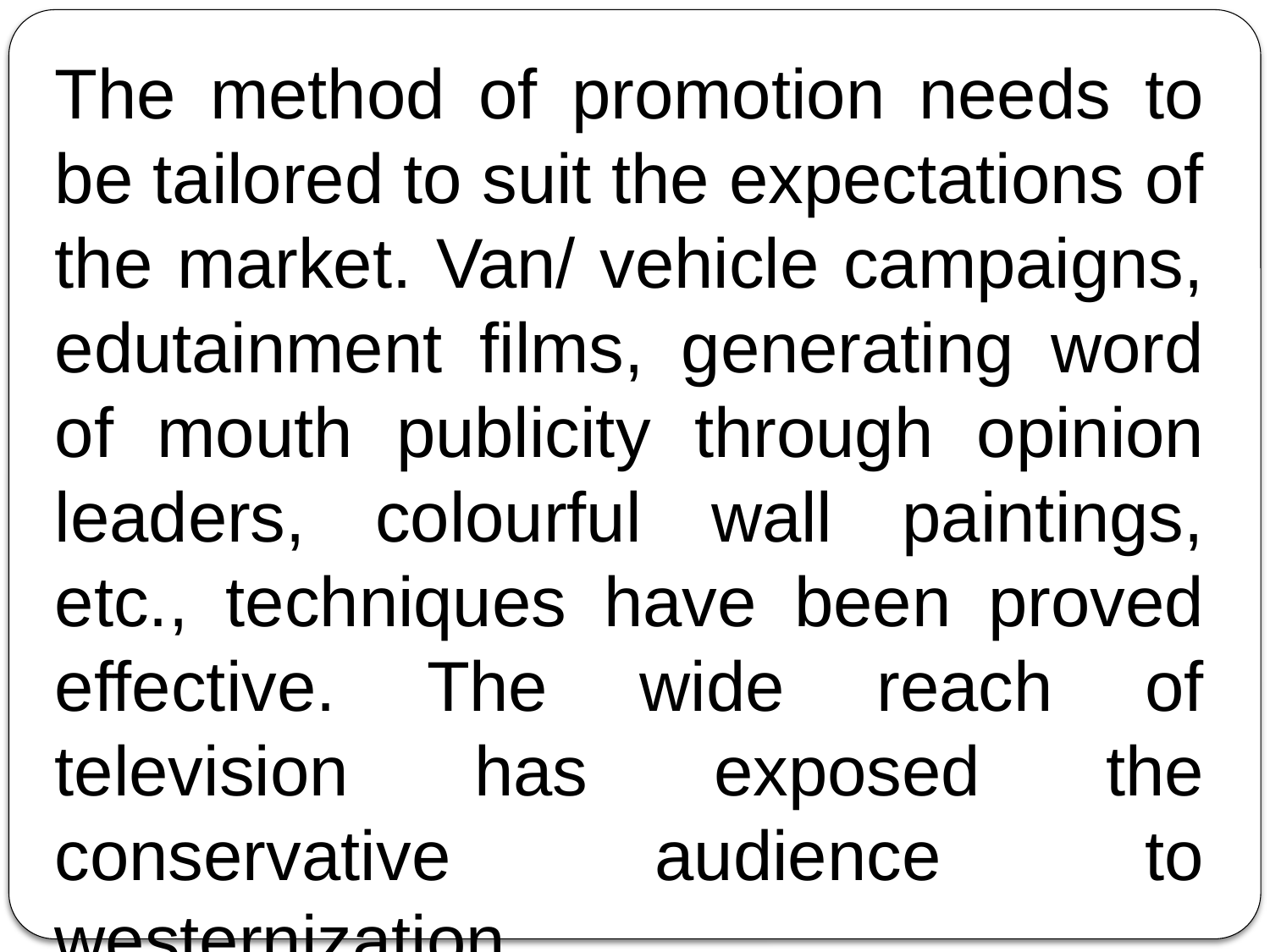

The method of promotion needs to be tailored to suit the expectations of the market. Van/ vehicle campaigns, edutainment films, generating word of mouth publicity through opinion leaders, colourful wall paintings, etc., techniques have been proved effective. The wide reach of television has exposed the conservative audience to westernization.